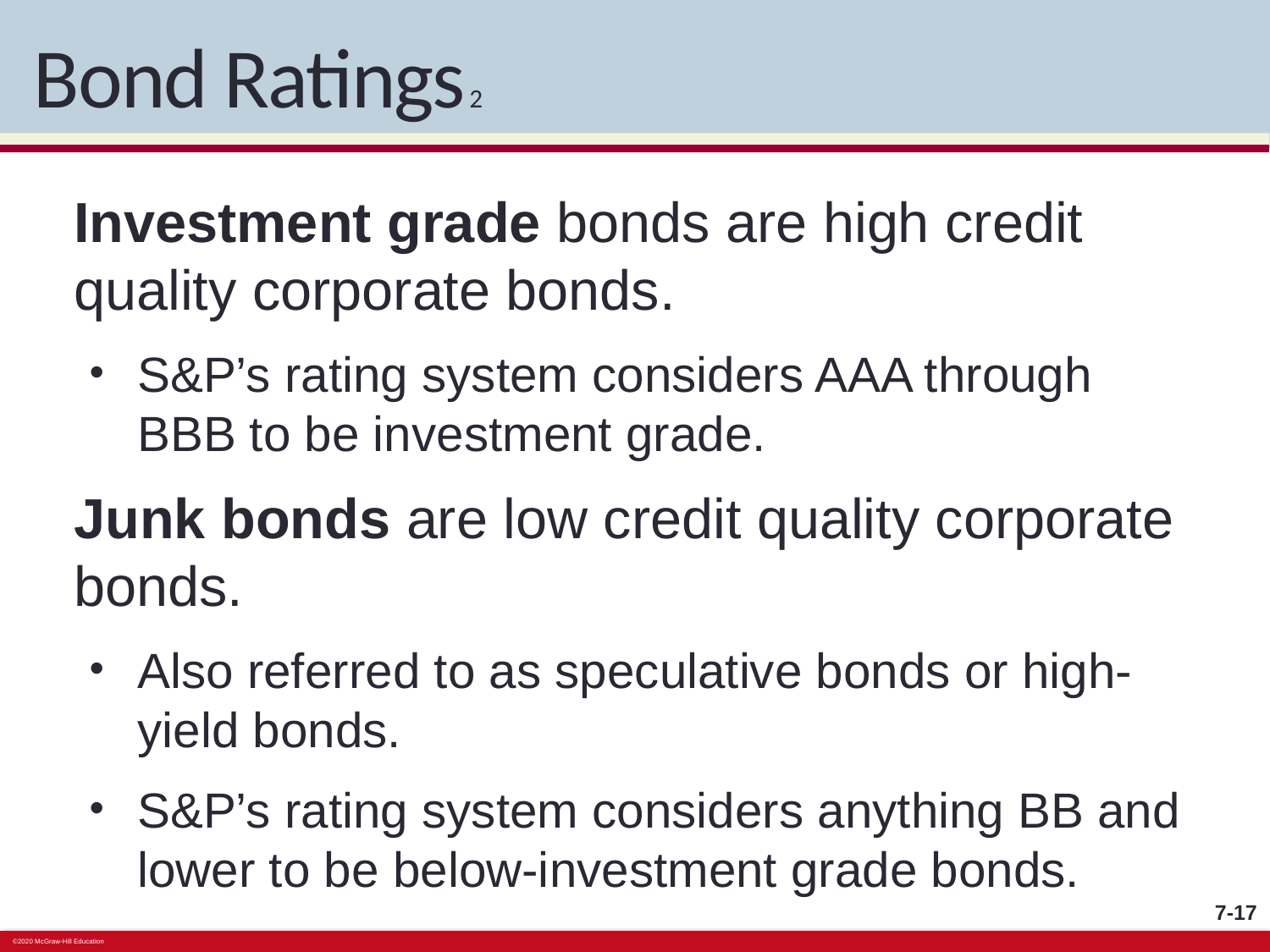

# Bond Ratings 2
Investment grade bonds are high credit quality corporate bonds.
S&P’s rating system considers AAA through BBB to be investment grade.
Junk bonds are low credit quality corporate bonds.
Also referred to as speculative bonds or high-yield bonds.
S&P’s rating system considers anything BB and lower to be below-investment grade bonds.